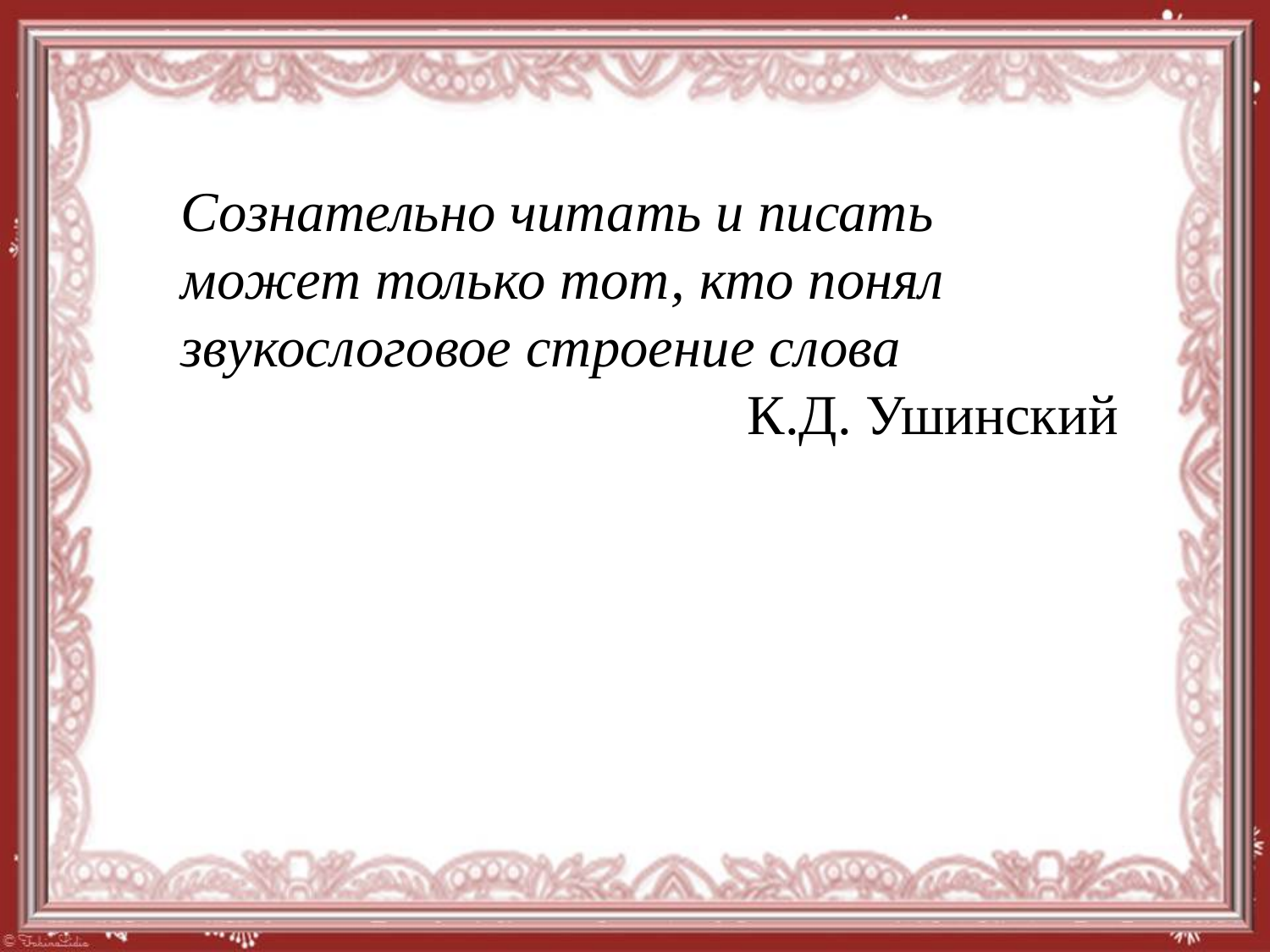

Сознательно читать и писать может только тот, кто понял звукослоговое строение слова
К.Д. Ушинский